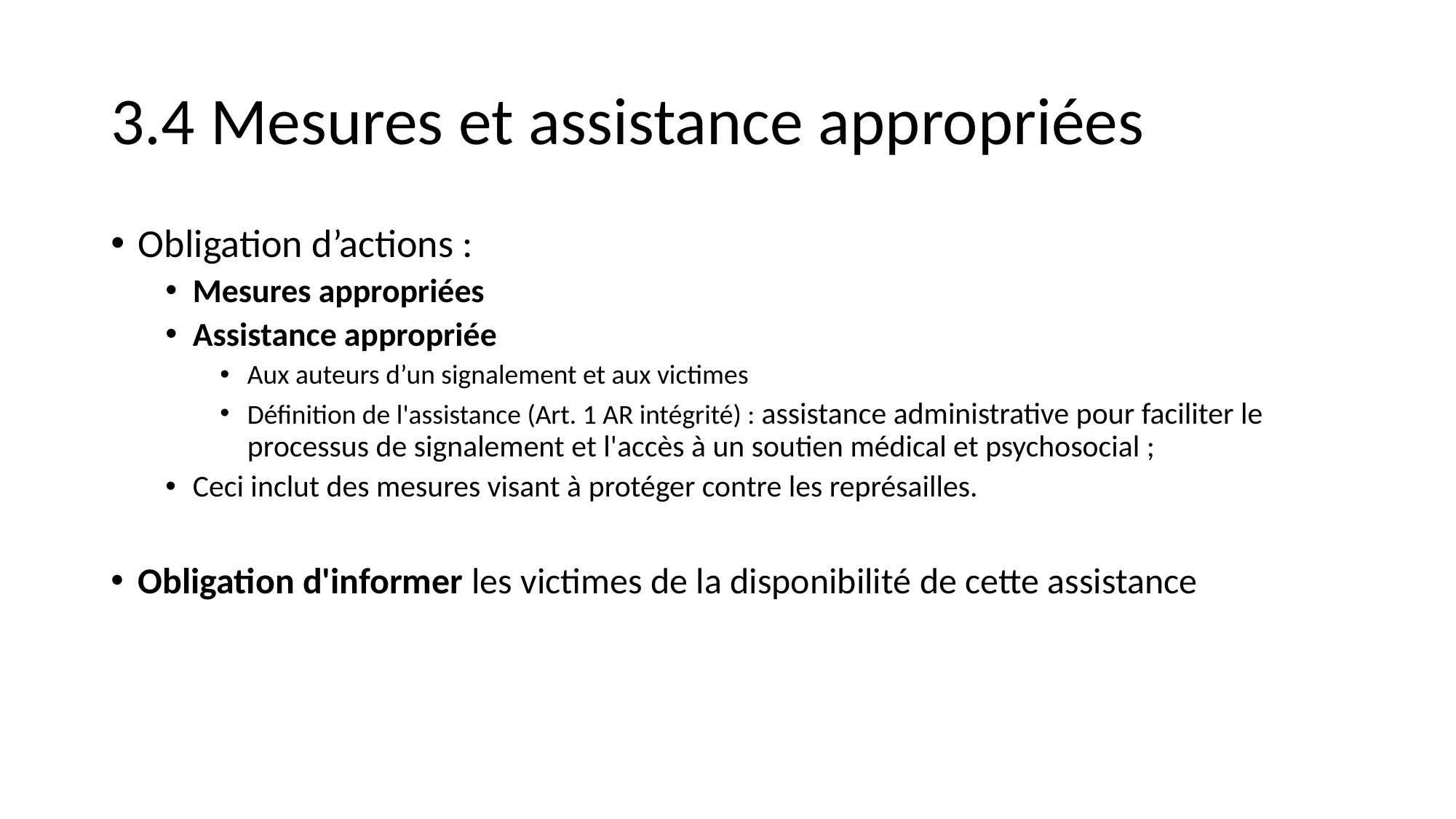

# 3.4 Mesures et assistance appropriées
Obligation d’actions :
Mesures appropriées
Assistance appropriée
Aux auteurs d’un signalement et aux victimes
Définition de l'assistance (Art. 1 AR intégrité) : assistance administrative pour faciliter le processus de signalement et l'accès à un soutien médical et psychosocial ;
Ceci inclut des mesures visant à protéger contre les représailles.

Obligation d'informer les victimes de la disponibilité de cette assistance